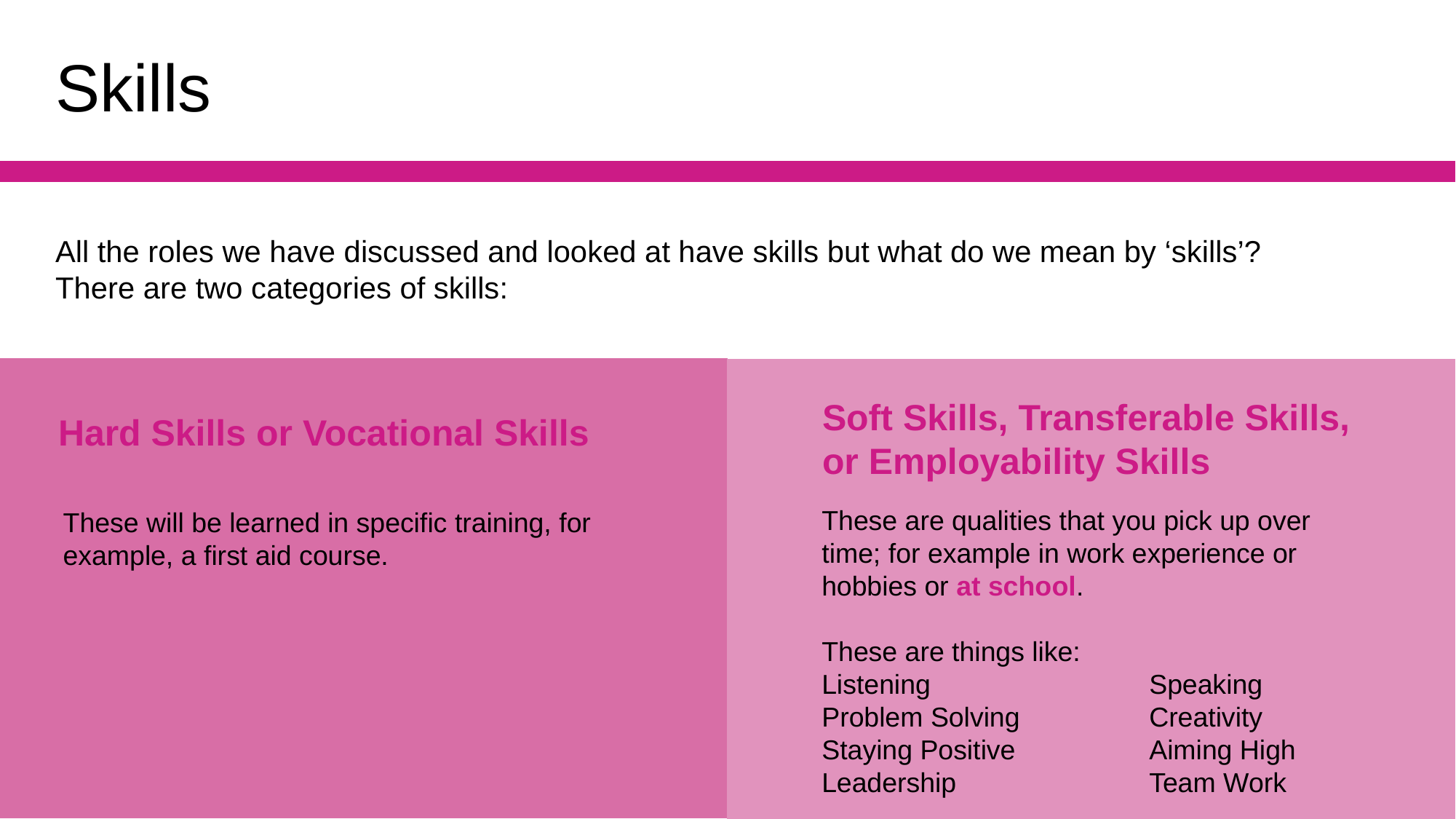

Skills

All the roles we have discussed and looked at have skills but what do we mean by ‘skills’?
There are two categories of skills:

Soft Skills, Transferable Skills, or Employability Skills

Hard Skills or Vocational Skills

These are qualities that you pick up over time; for example in work experience or hobbies or at school.

These are things like:
Listening			Speaking
Problem Solving		Creativity
Staying Positive		Aiming High
Leadership		Team Work
These will be learned in specific training, for example, a first aid course.